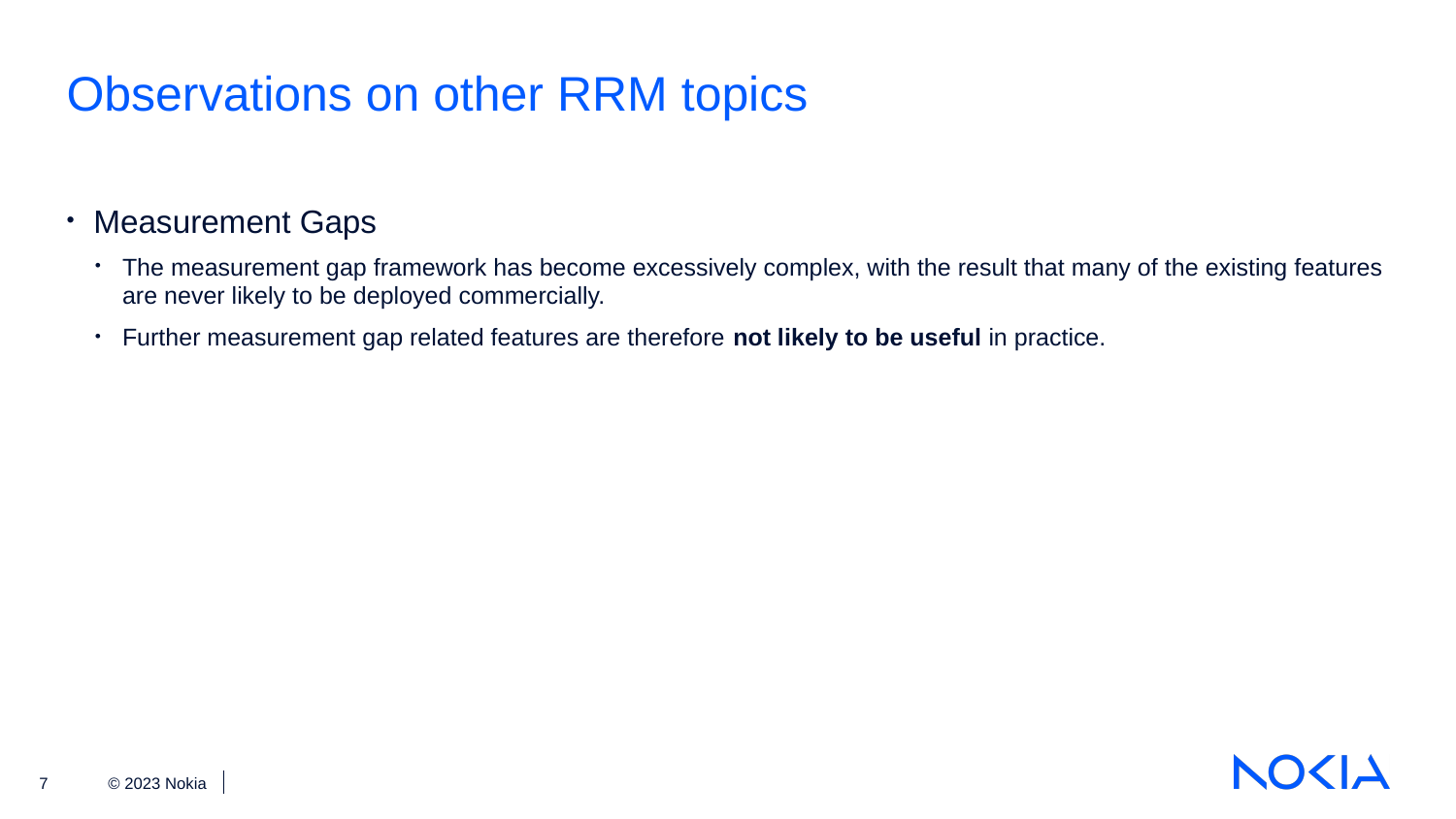

Observations on other RRM topics
Measurement Gaps
The measurement gap framework has become excessively complex, with the result that many of the existing features are never likely to be deployed commercially.
Further measurement gap related features are therefore not likely to be useful in practice.